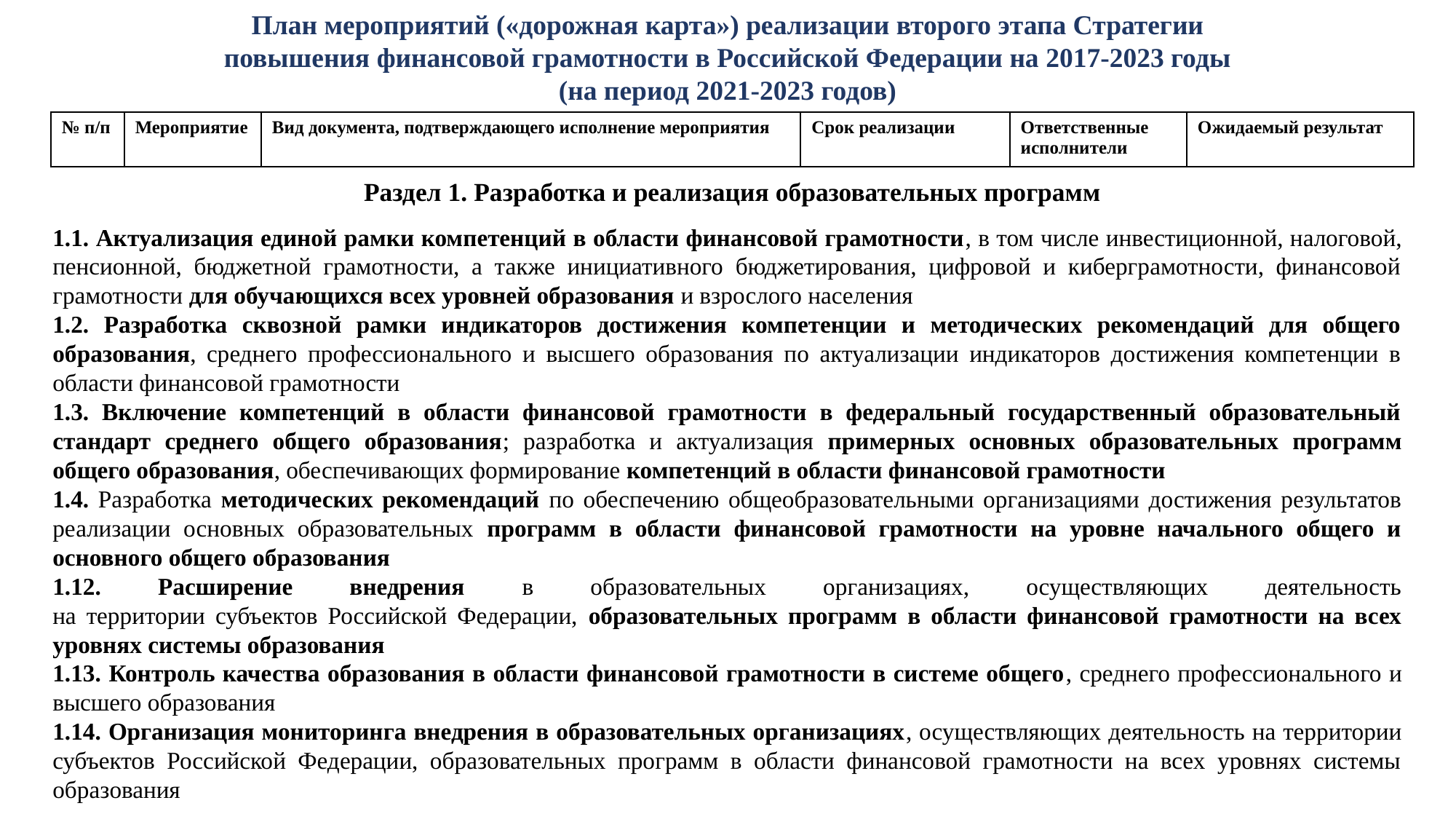

План мероприятий («дорожная карта») реализации второго этапа Стратегии повышения финансовой грамотности в Российской Федерации на 2017-2023 годы
(на период 2021-2023 годов)
| № п/п | Мероприятие | Вид документа, подтверждающего исполнение мероприятия | Срок реализации | Ответственные исполнители | Ожидаемый результат |
| --- | --- | --- | --- | --- | --- |
Раздел 1. Разработка и реализация образовательных программ
1.1. Актуализация единой рамки компетенций в области финансовой грамотности, в том числе инвестиционной, налоговой, пенсионной, бюджетной грамотности, а также инициативного бюджетирования, цифровой и киберграмотности, финансовой грамотности для обучающихся всех уровней образования и взрослого населения
1.2. Разработка сквозной рамки индикаторов достижения компетенции и методических рекомендаций для общего образования, среднего профессионального и высшего образования по актуализации индикаторов достижения компетенции в области финансовой грамотности
1.3. Включение компетенций в области финансовой грамотности в федеральный государственный образовательный стандарт среднего общего образования; разработка и актуализация примерных основных образовательных программ общего образования, обеспечивающих формирование компетенций в области финансовой грамотности
1.4. Разработка методических рекомендаций по обеспечению общеобразовательными организациями достижения результатов реализации основных образовательных программ в области финансовой грамотности на уровне начального общего и основного общего образования
1.12. Расширение внедрения в образовательных организациях, осуществляющих деятельность
на территории субъектов Российской Федерации, образовательных программ в области финансовой грамотности на всех уровнях системы образования
1.13. Контроль качества образования в области финансовой грамотности в системе общего, среднего профессионального и высшего образования
1.14. Организация мониторинга внедрения в образовательных организациях, осуществляющих деятельность на территории субъектов Российской Федерации, образовательных программ в области финансовой грамотности на всех уровнях системы образования